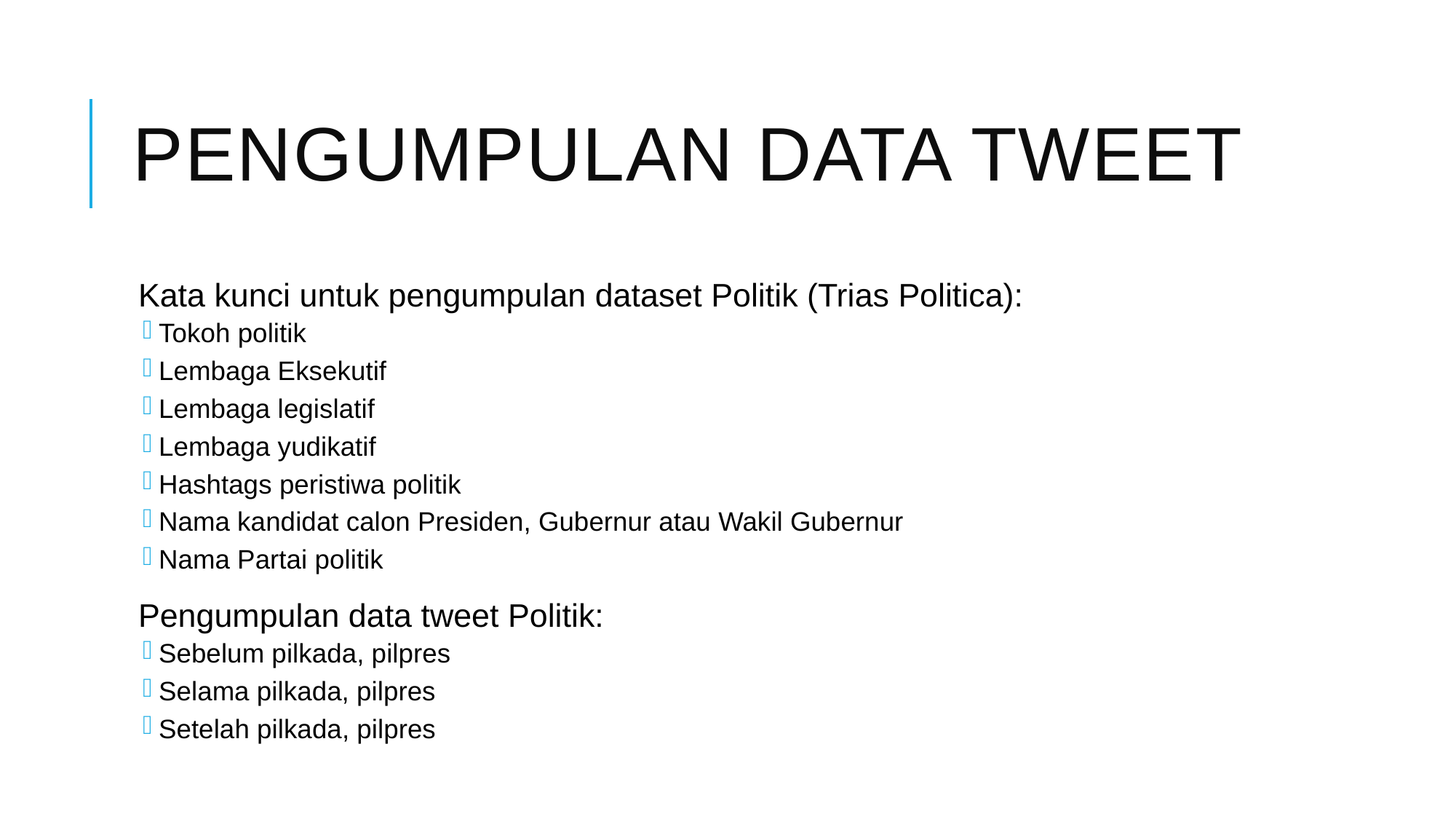

# Pengumpulan Data Tweet
Kata kunci untuk pengumpulan dataset Politik (Trias Politica):
Tokoh politik
Lembaga Eksekutif
Lembaga legislatif
Lembaga yudikatif
Hashtags peristiwa politik
Nama kandidat calon Presiden, Gubernur atau Wakil Gubernur
Nama Partai politik
Pengumpulan data tweet Politik:
Sebelum pilkada, pilpres
Selama pilkada, pilpres
Setelah pilkada, pilpres